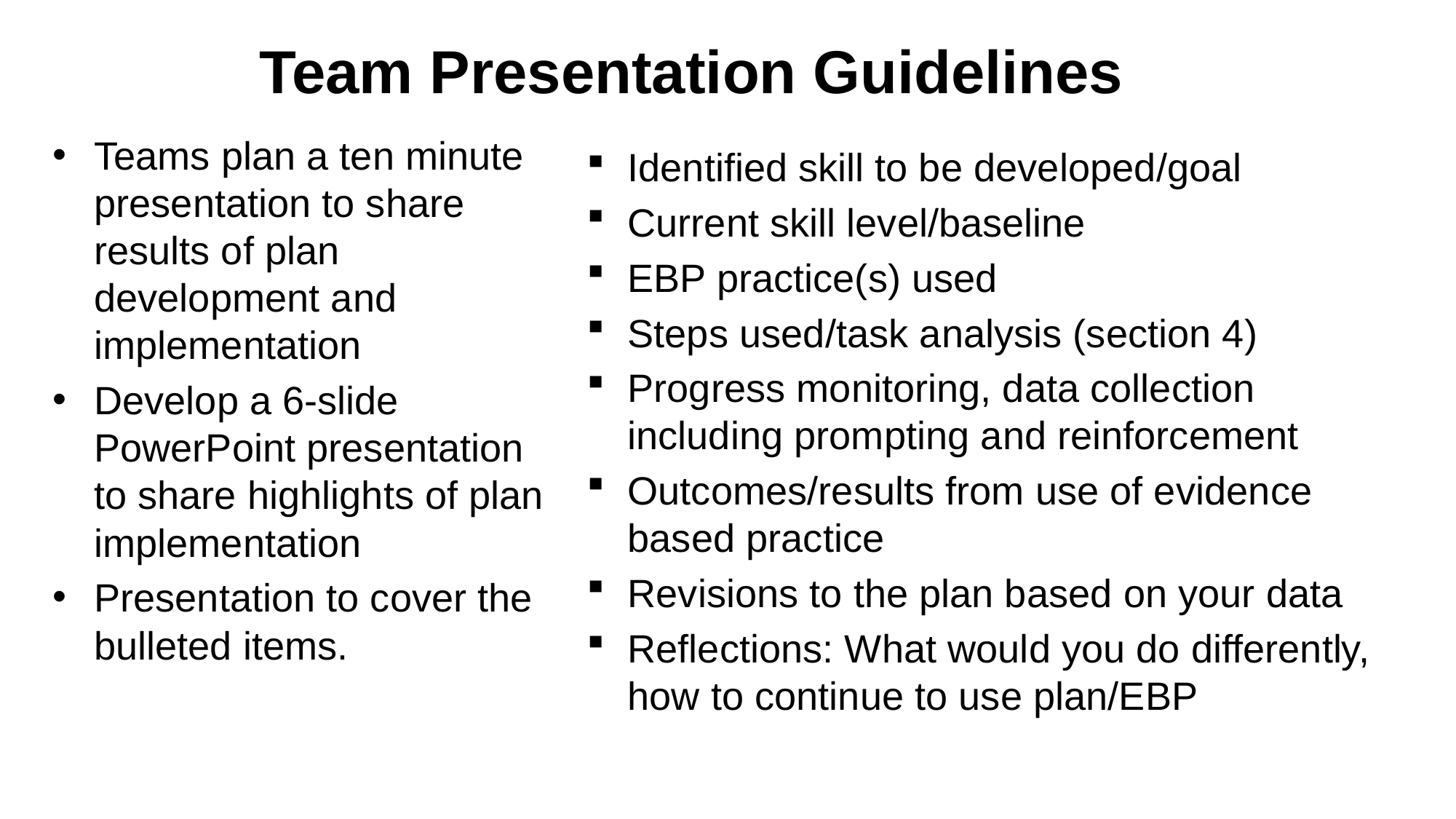

# Team Presentation Guidelines
Teams plan a ten minute presentation to share results of plan development and implementation
Develop a 6-slide PowerPoint presentation to share highlights of plan implementation
Presentation to cover the bulleted items.
Identified skill to be developed/goal
Current skill level/baseline
EBP practice(s) used
Steps used/task analysis (section 4)
Progress monitoring, data collection including prompting and reinforcement
Outcomes/results from use of evidence based practice
Revisions to the plan based on your data
Reflections: What would you do differently, how to continue to use plan/EBP